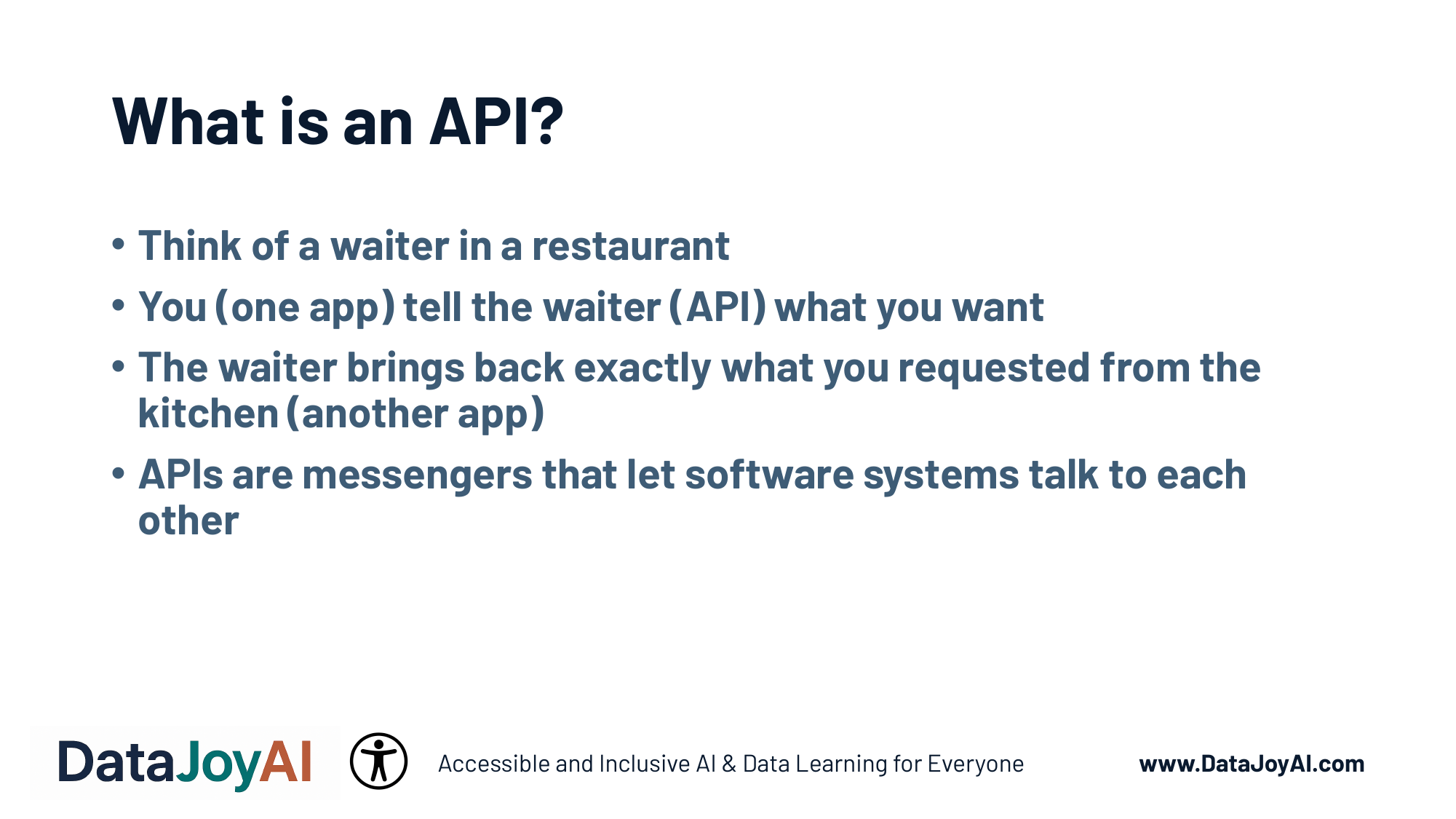

# What is an API?
Think of a waiter in a restaurant
You (one app) tell the waiter (API) what you want
The waiter brings back exactly what you requested from the kitchen (another app)
APIs are messengers that let software systems talk to each other